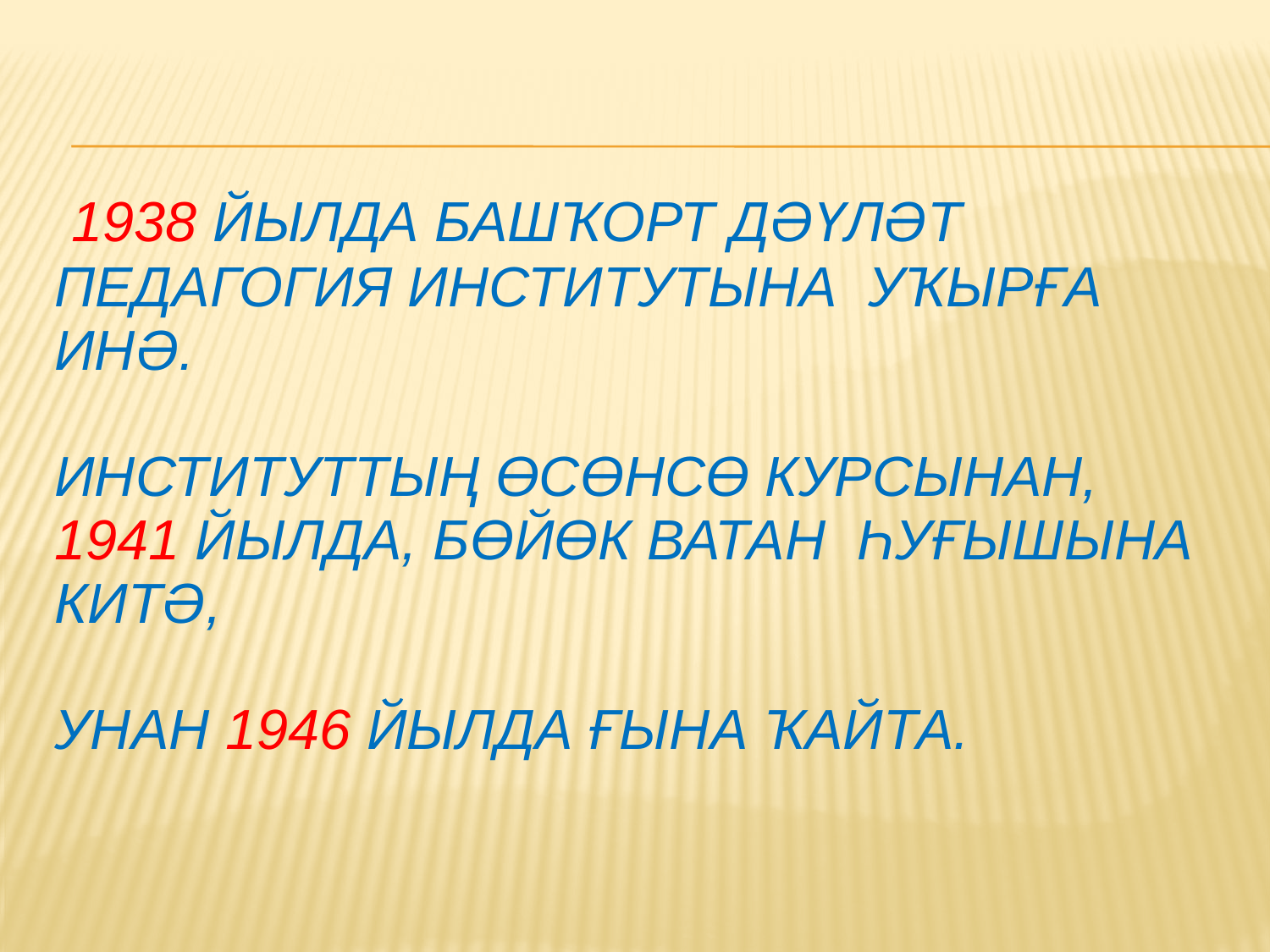

# 1938 йылда Башҡорт дәүләт педагогия институтына  уҡырға  инә. Институттың өсөнсө курсынан, 1941 йылда, Бөйөк Ватан  һуғышына китә, унан 1946 йылда ғына ҡайта.